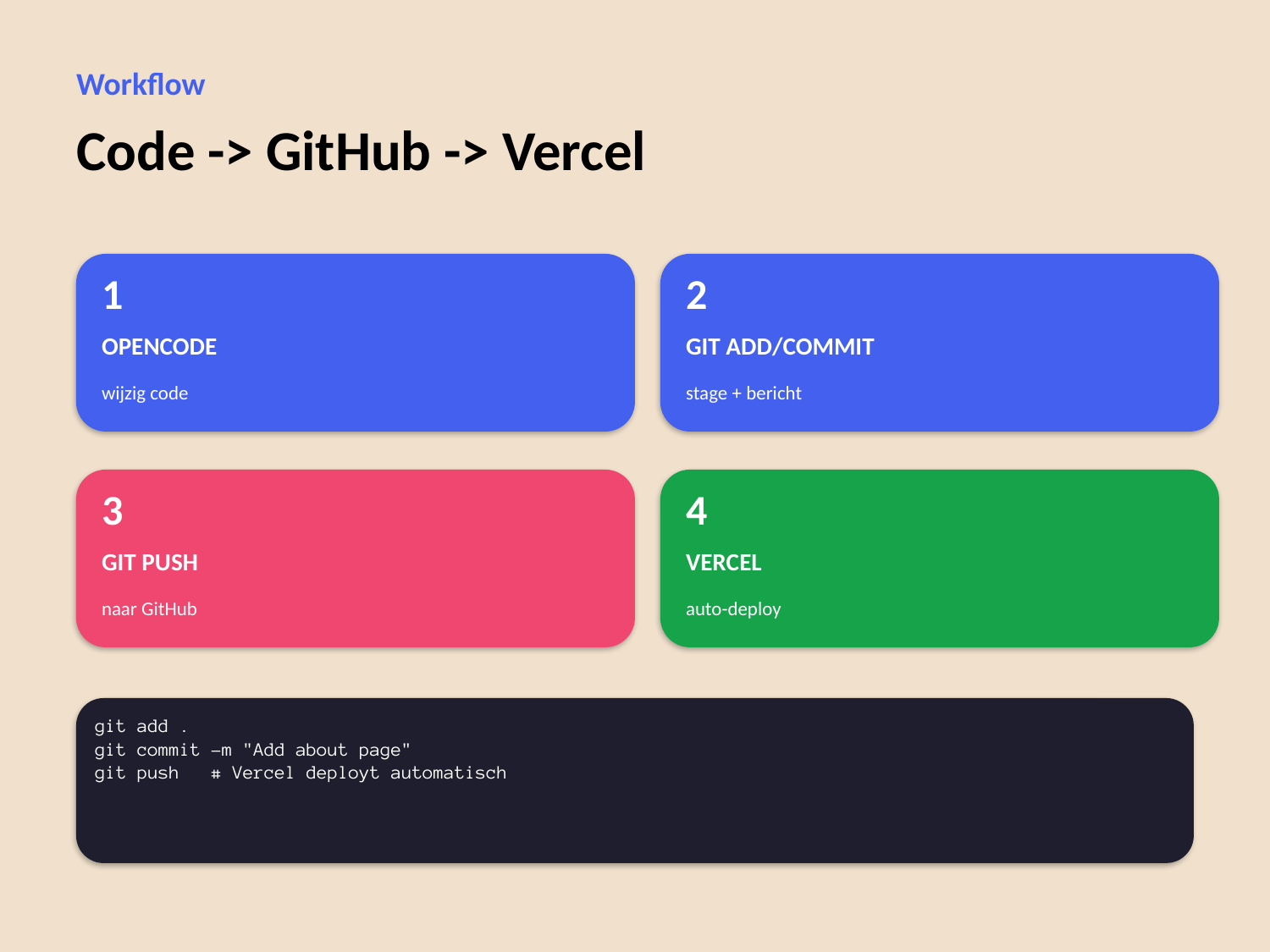

Workflow
Code -> GitHub -> Vercel

1
2
OPENCODE
GIT ADD/COMMIT
wijzig code
stage + bericht

3
4
GIT PUSH
VERCEL
naar GitHub
auto-deploy

git add .
git commit -m "Add about page"
git push   # Vercel deployt automatisch